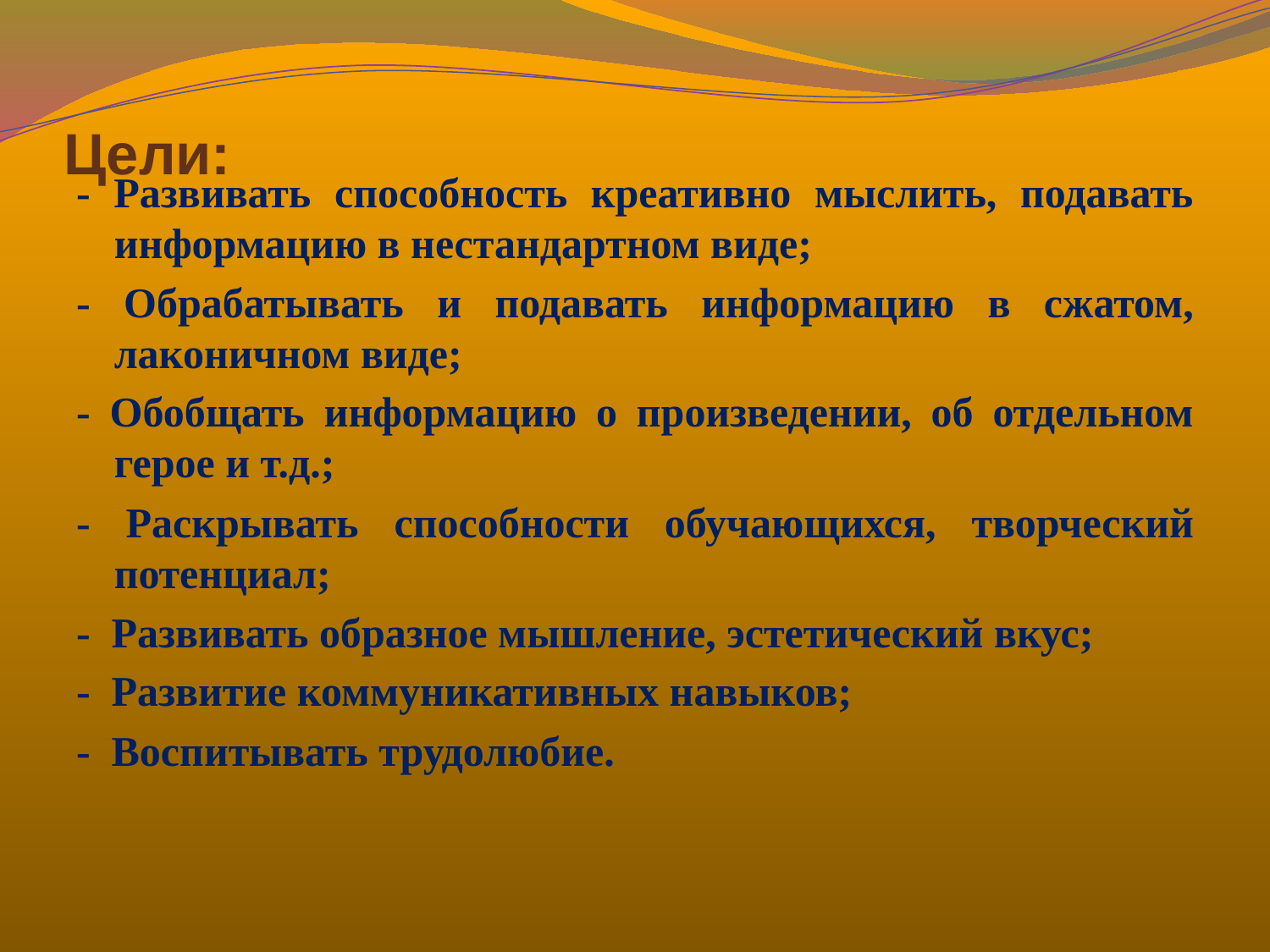

# Цели:
- Развивать способность креативно мыслить, подавать информацию в нестандартном виде;
- Обрабатывать и подавать информацию в сжатом, лаконичном виде;
- Обобщать информацию о произведении, об отдельном герое и т.д.;
- Раскрывать способности обучающихся, творческий потенциал;
-  Развивать образное мышление, эстетический вкус;
-  Развитие коммуникативных навыков;
-  Воспитывать трудолюбие.